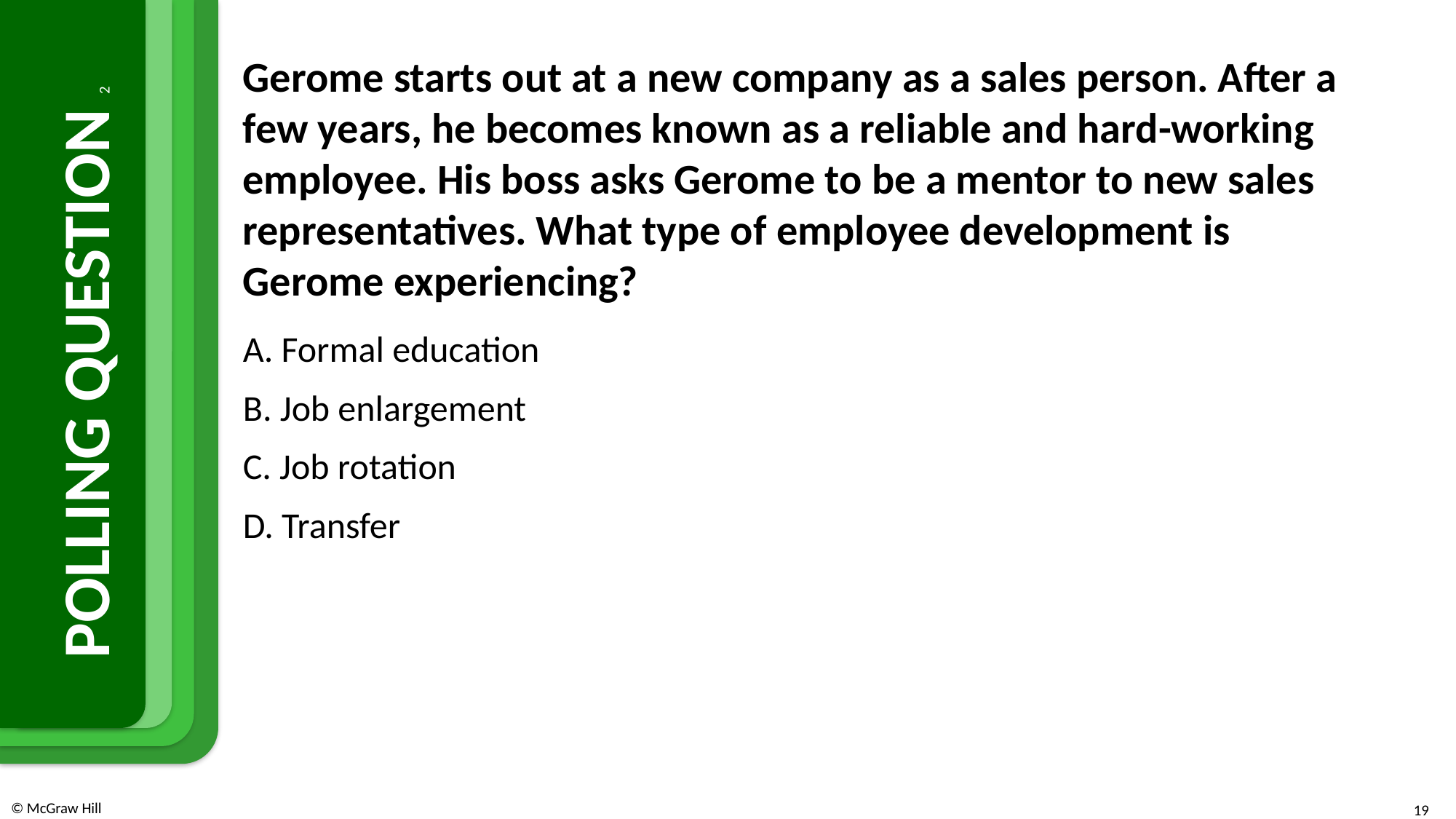

Gerome starts out at a new company as a sales person. After a few years, he becomes known as a reliable and hard-working employee. His boss asks Gerome to be a mentor to new sales representatives. What type of employee development is Gerome experiencing?
A. Formal education
B. Job enlargement
C. Job rotation
D. Transfer
# POLLING QUESTION 2